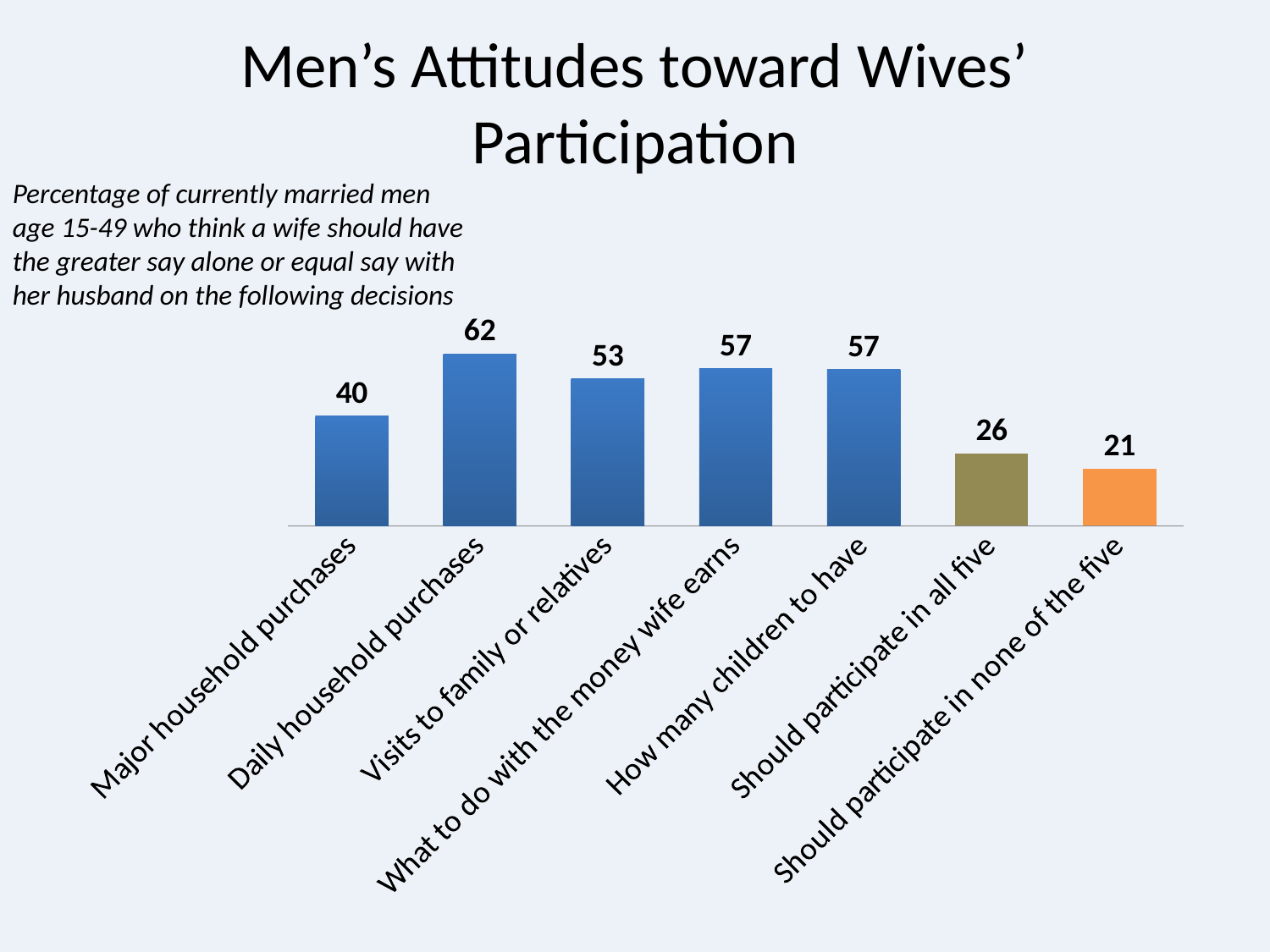

# Men’s Attitudes toward Wives’ Participation
Percentage of currently married men  age 15-49 who think a wife should have the greater say alone or equal say with her husband on the following decisions

### Chart

| Category | Series 1 |
|---|---|
| Major household purchases | 39.7 |
| Daily household purchases | 62.2 |
| Visits to family or relatives | 53.1 |
| What to do with the money wife earns | 57.0 |
| How many children to have | 56.5 |
| Should participate in all five | 26.2 |
| Should participate in none of the five | 20.7 |